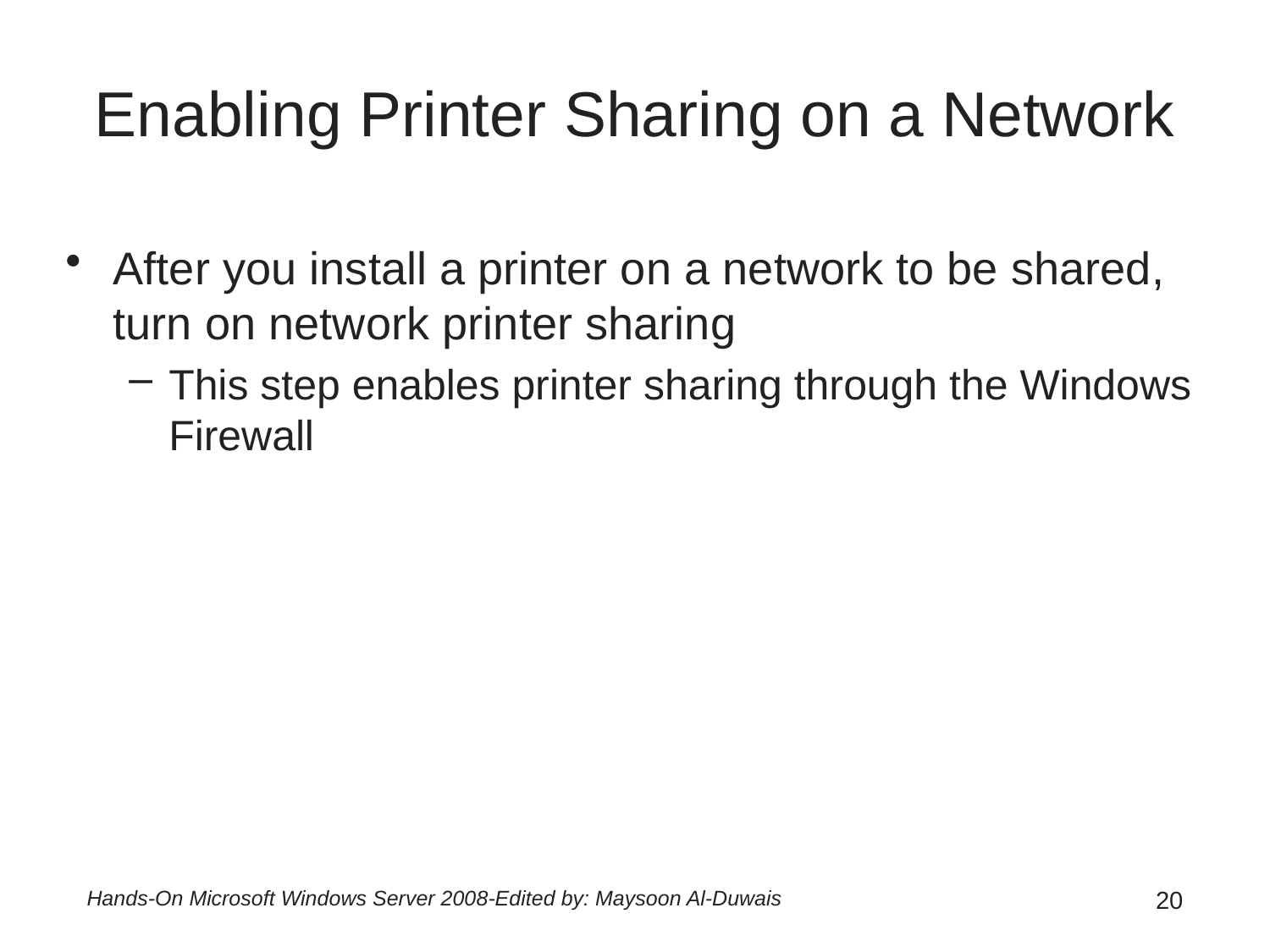

# Enabling Printer Sharing on a Network
After you install a printer on a network to be shared, turn on network printer sharing
This step enables printer sharing through the Windows Firewall

Hands-On Microsoft Windows Server 2008-Edited by: Maysoon Al-Duwais
20